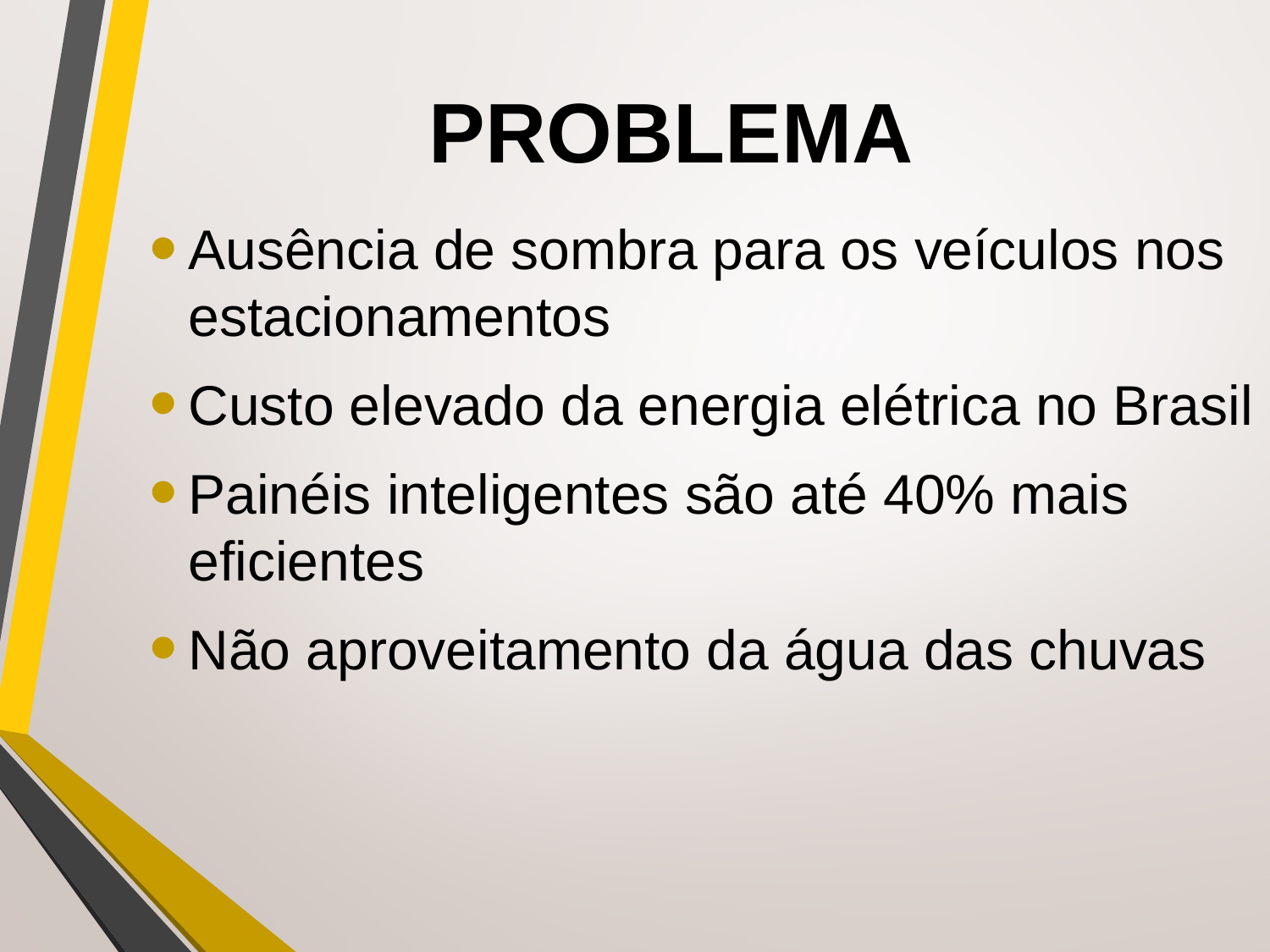

# PROBLEMA
Ausência de sombra para os veículos nos estacionamentos
Custo elevado da energia elétrica no Brasil
Painéis inteligentes são até 40% mais eficientes
Não aproveitamento da água das chuvas